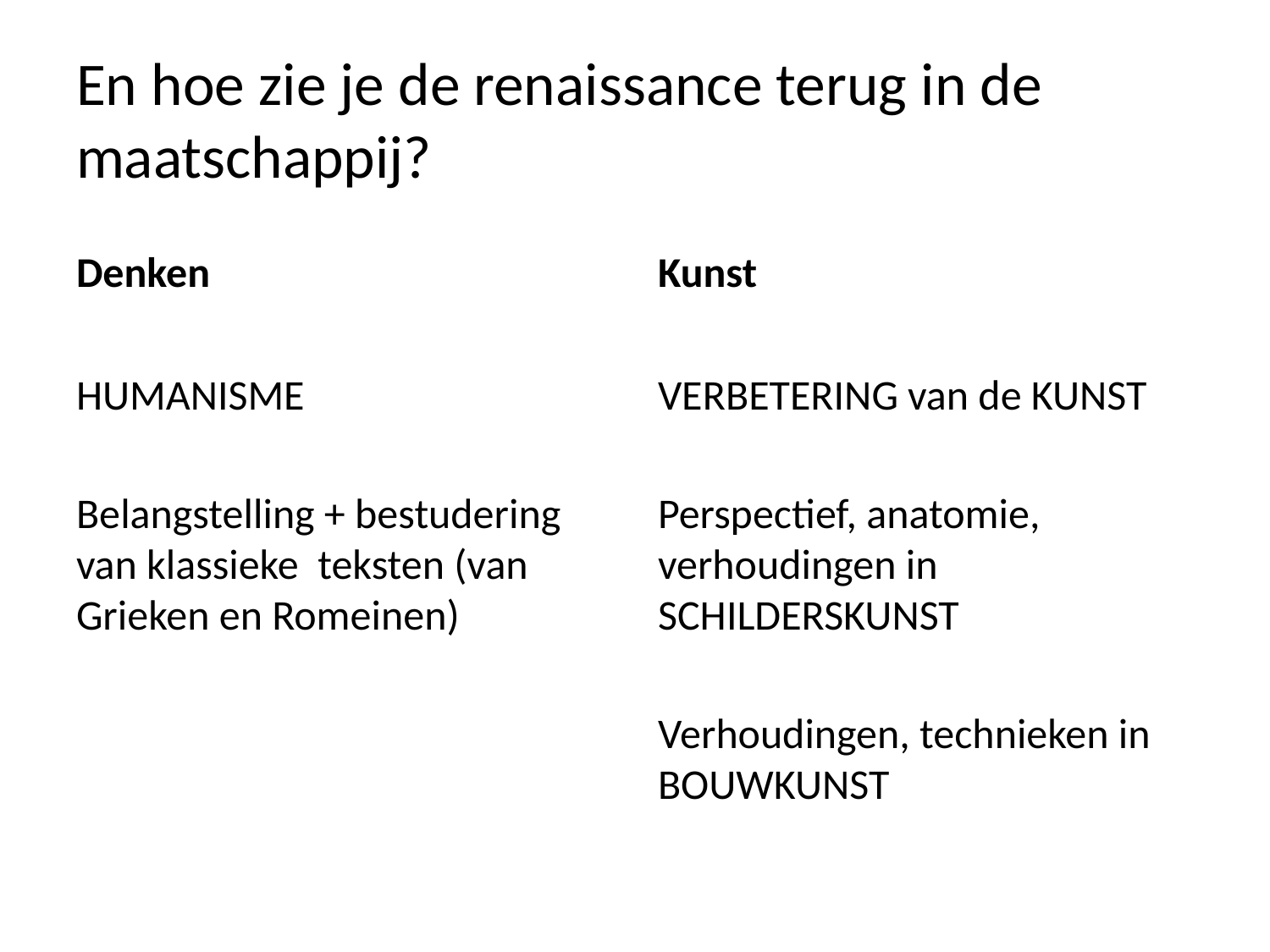

# En hoe zie je de renaissance terug in de maatschappij?
Denken
Kunst

HUMANISME

Belangstelling + bestudering van klassieke  teksten (van Grieken en Romeinen)

VERBETERING van de KUNST

Perspectief, anatomie, verhoudingen in SCHILDERSKUNST

Verhoudingen, technieken in BOUWKUNST